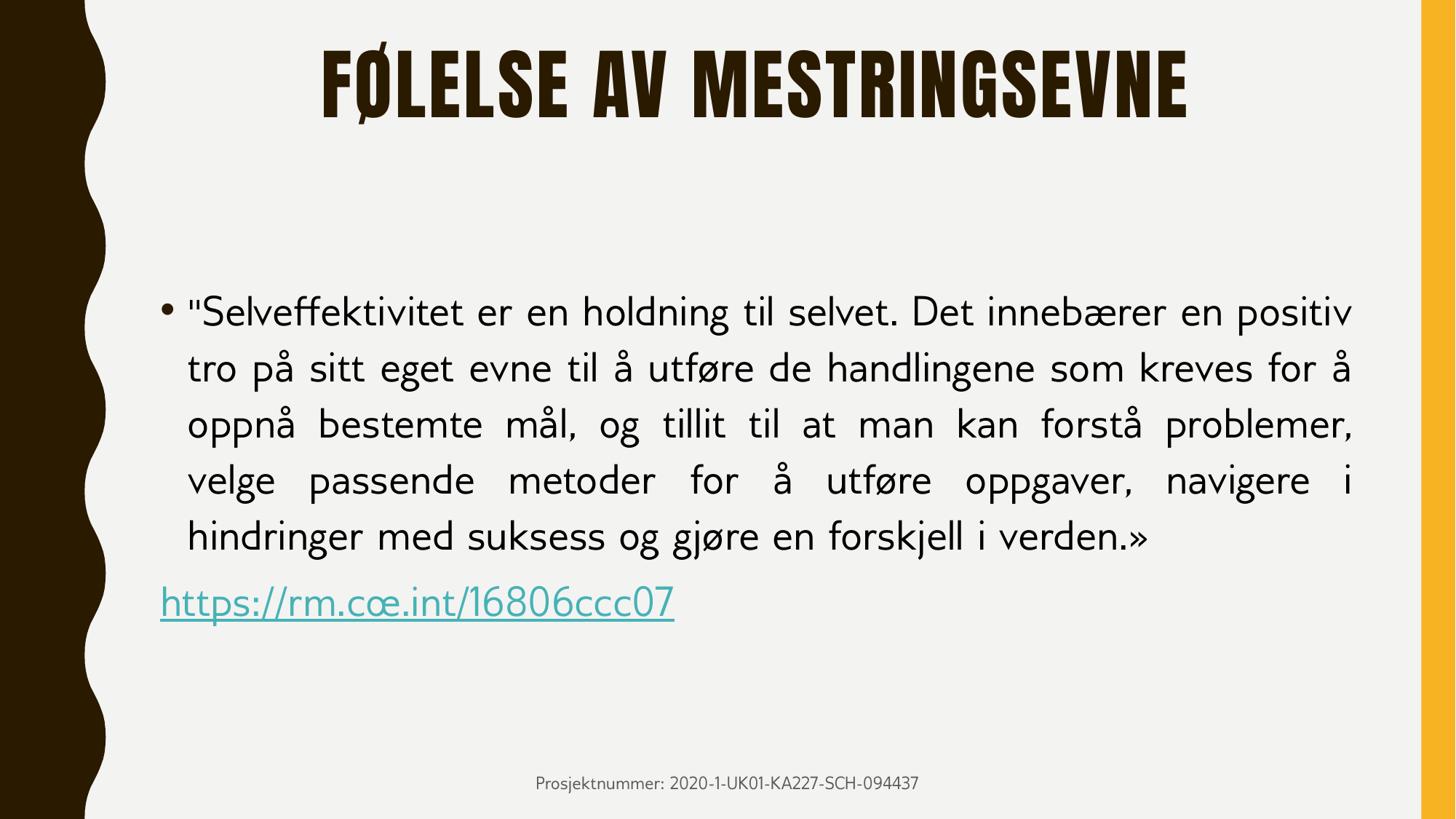

# Følelse av mestringsevne
"Selveffektivitet er en holdning til selvet. Det innebærer en positiv tro på sitt eget evne til å utføre de handlingene som kreves for å oppnå bestemte mål, og tillit til at man kan forstå problemer, velge passende metoder for å utføre oppgaver, navigere i hindringer med suksess og gjøre en forskjell i verden.»
https://rm.coe.int/16806ccc07

Prosjektnummer: 2020-1-UK01-KA227-SCH-094437